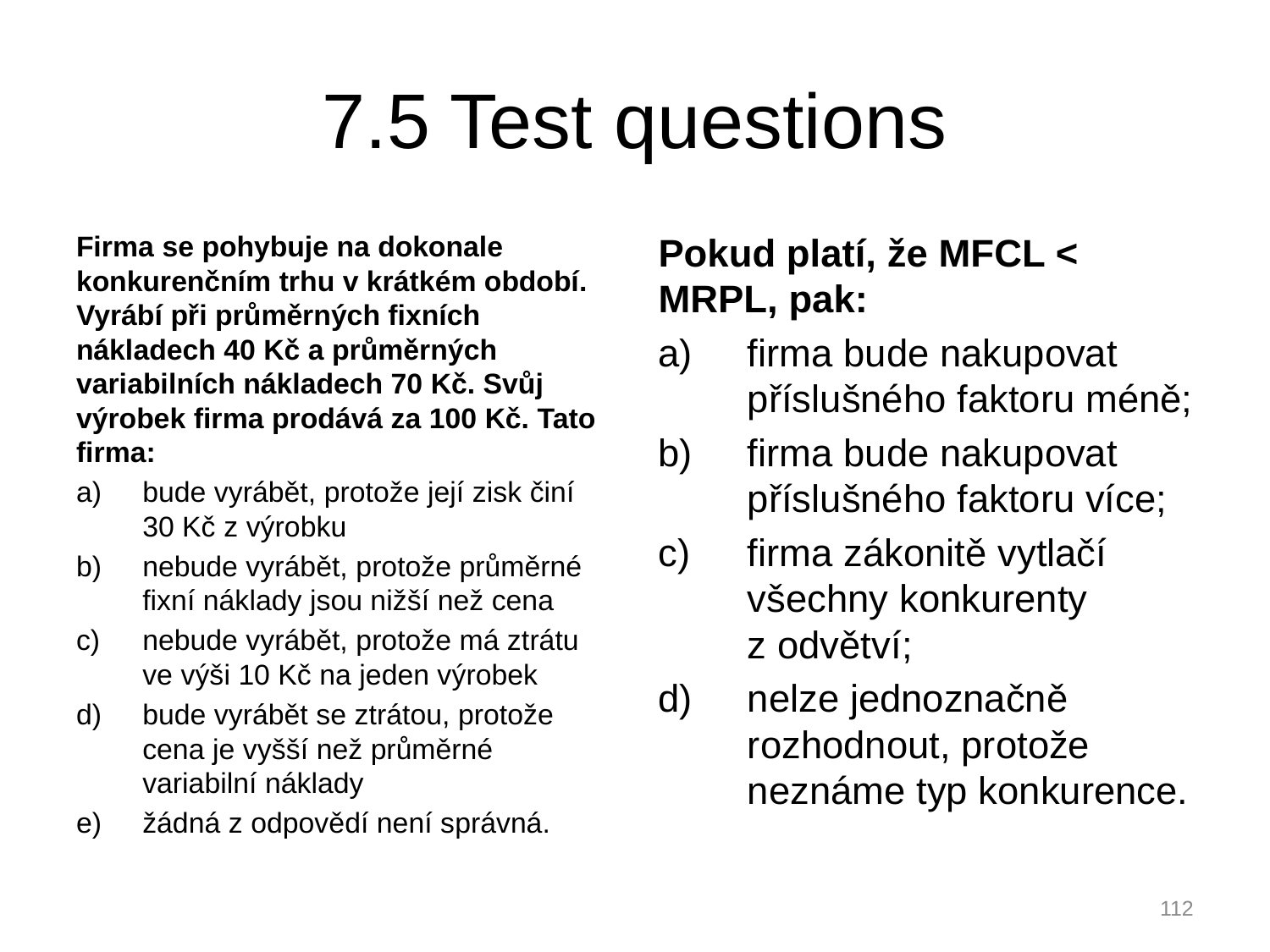

# 7.5 Test questions
Firma se pohybuje na dokonale konkurenčním trhu v krátkém období. Vyrábí při průměrných fixních nákladech 40 Kč a průměrných variabilních nákladech 70 Kč. Svůj výrobek firma prodává za 100 Kč. Tato firma:
bude vyrábět, protože její zisk činí 30 Kč z výrobku
nebude vyrábět, protože průměrné fixní náklady jsou nižší než cena
nebude vyrábět, protože má ztrátu ve výši 10 Kč na jeden výrobek
bude vyrábět se ztrátou, protože cena je vyšší než průměrné variabilní náklady
žádná z odpovědí není správná.

Pokud platí, že MFCL <  MRPL, pak:
firma bude nakupovat příslušného faktoru méně;
firma bude nakupovat příslušného faktoru více;
firma zákonitě vytlačí všechny konkurenty z odvětví;
nelze jednoznačně rozhodnout, protože neznáme typ konkurence.

112